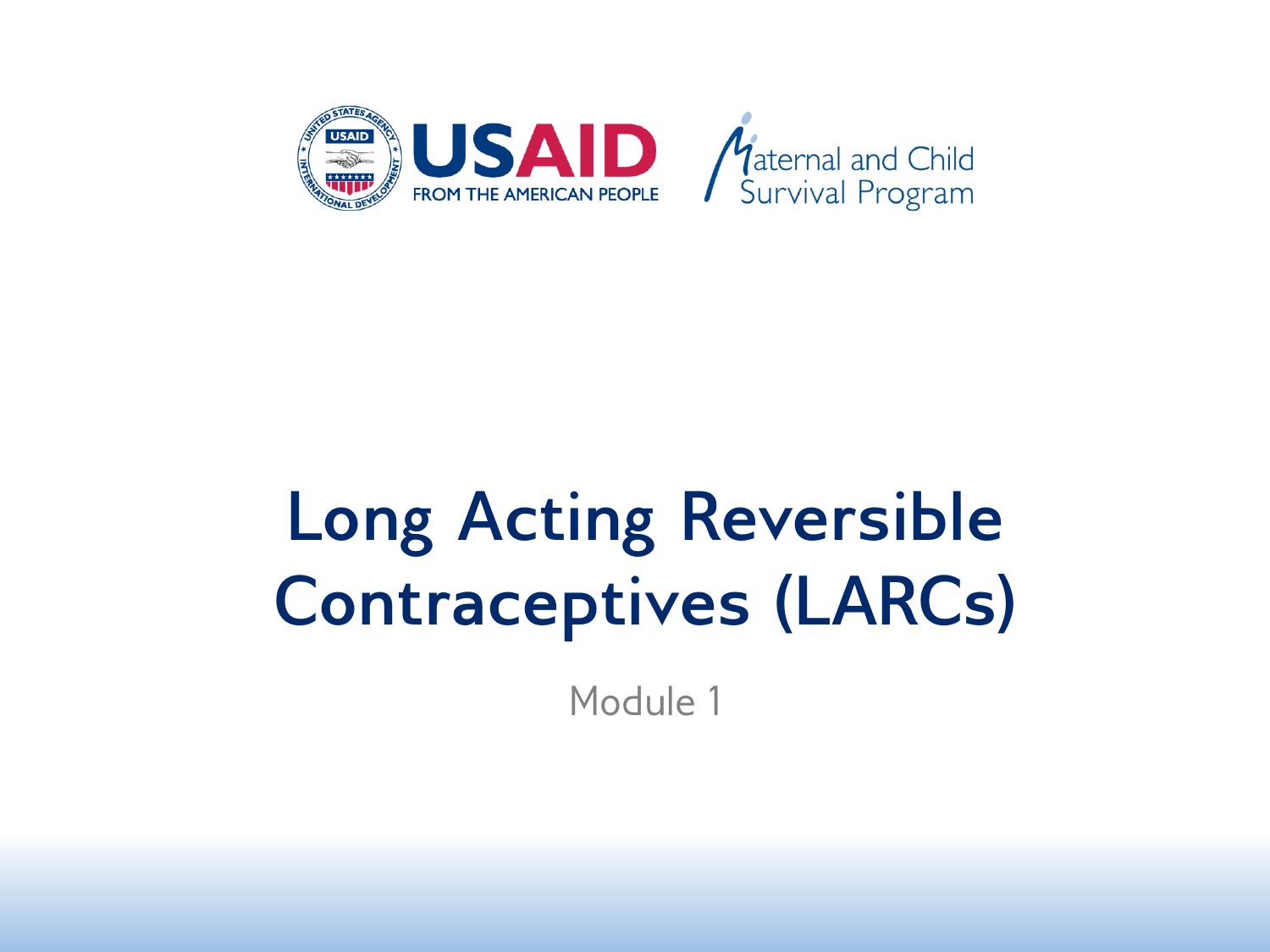

# Long Acting Reversible Contraceptives (LARCs)
Module 1